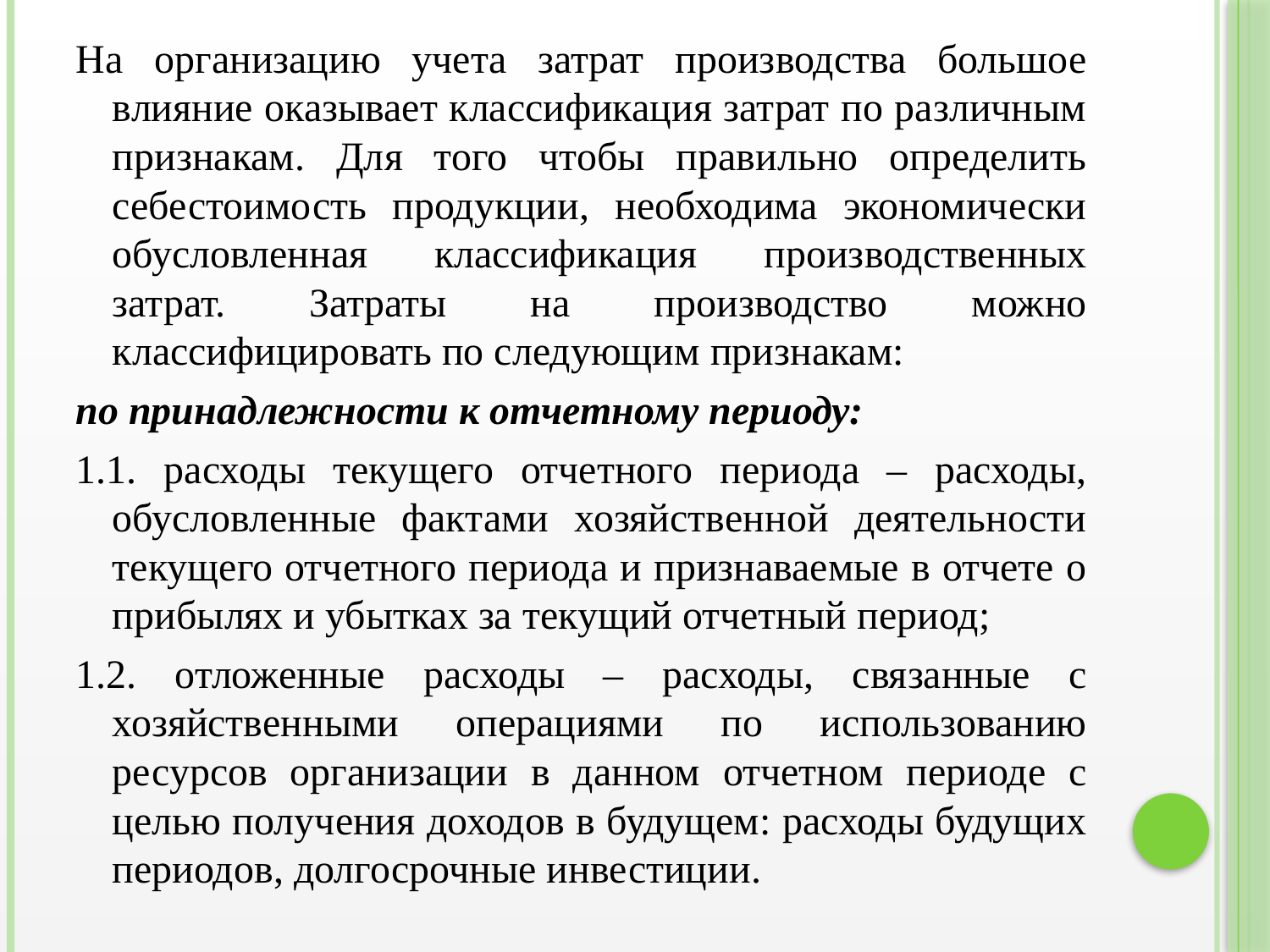

На организацию учета затрат производства большое влияние оказывает классификация затрат по различным признакам. Для того чтобы правильно определить себестоимость продукции, необходима экономически обусловленная классификация производственных затрат. Затраты на производство можно классифицировать по следующим признакам:
по принадлежности к отчетному периоду:
1.1. расходы текущего отчетного периода – расходы, обусловленные фактами хозяйственной деятельности текущего отчетного периода и признаваемые в отчете о прибылях и убытках за текущий отчетный период;
1.2. отложенные расходы – расходы, связанные с хозяйственными операциями по использованию ресурсов организации в данном отчетном периоде с целью получения доходов в будущем: расходы будущих периодов, долгосрочные инвестиции.